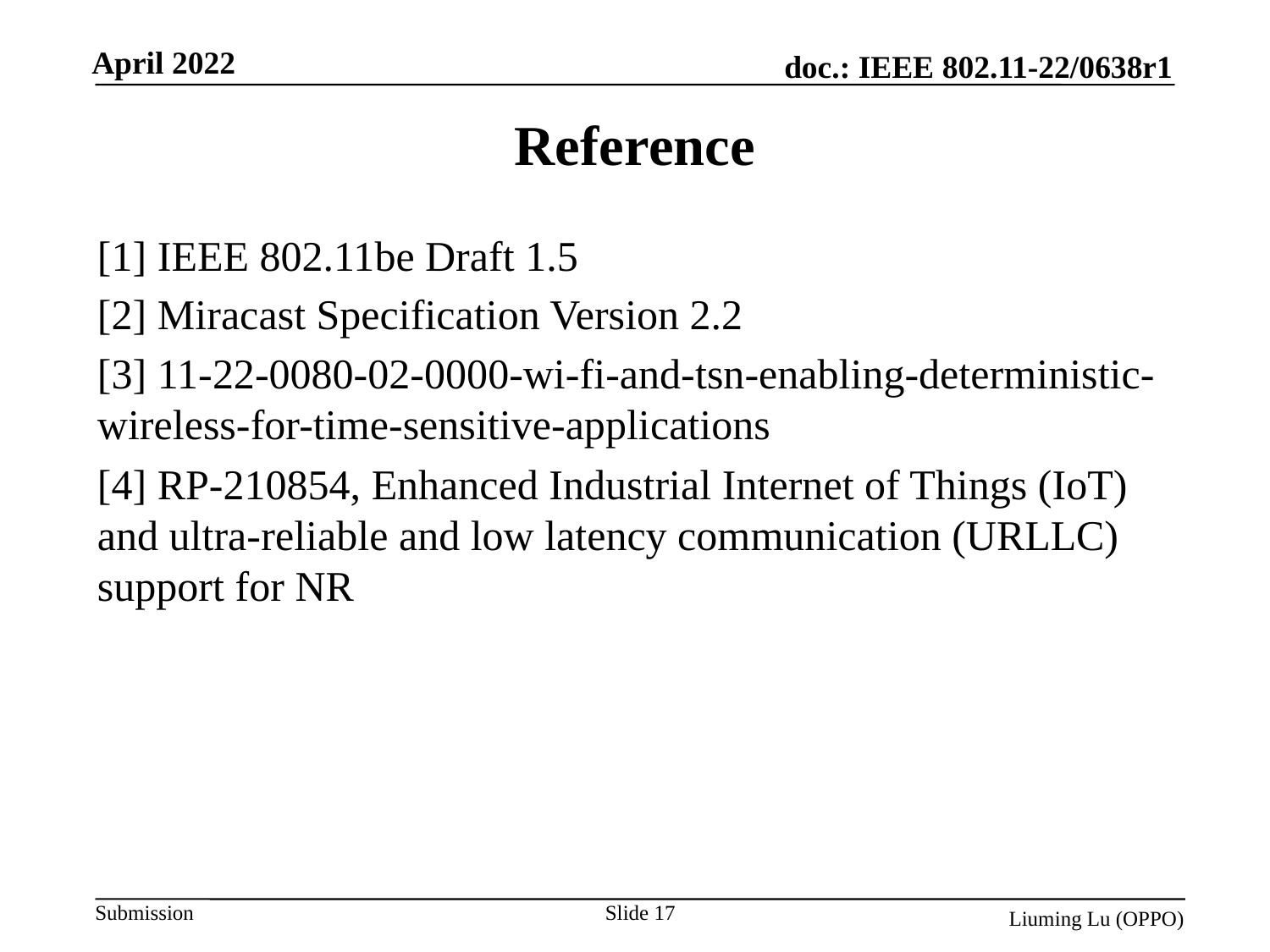

# Reference
[1] IEEE 802.11be Draft 1.5
[2] Miracast Specification Version 2.2
[3] 11-22-0080-02-0000-wi-fi-and-tsn-enabling-deterministic-wireless-for-time-sensitive-applications
[4] RP-210854, Enhanced Industrial Internet of Things (IoT) and ultra-reliable and low latency communication (URLLC) support for NR
Slide 17
Liuming Lu (OPPO)